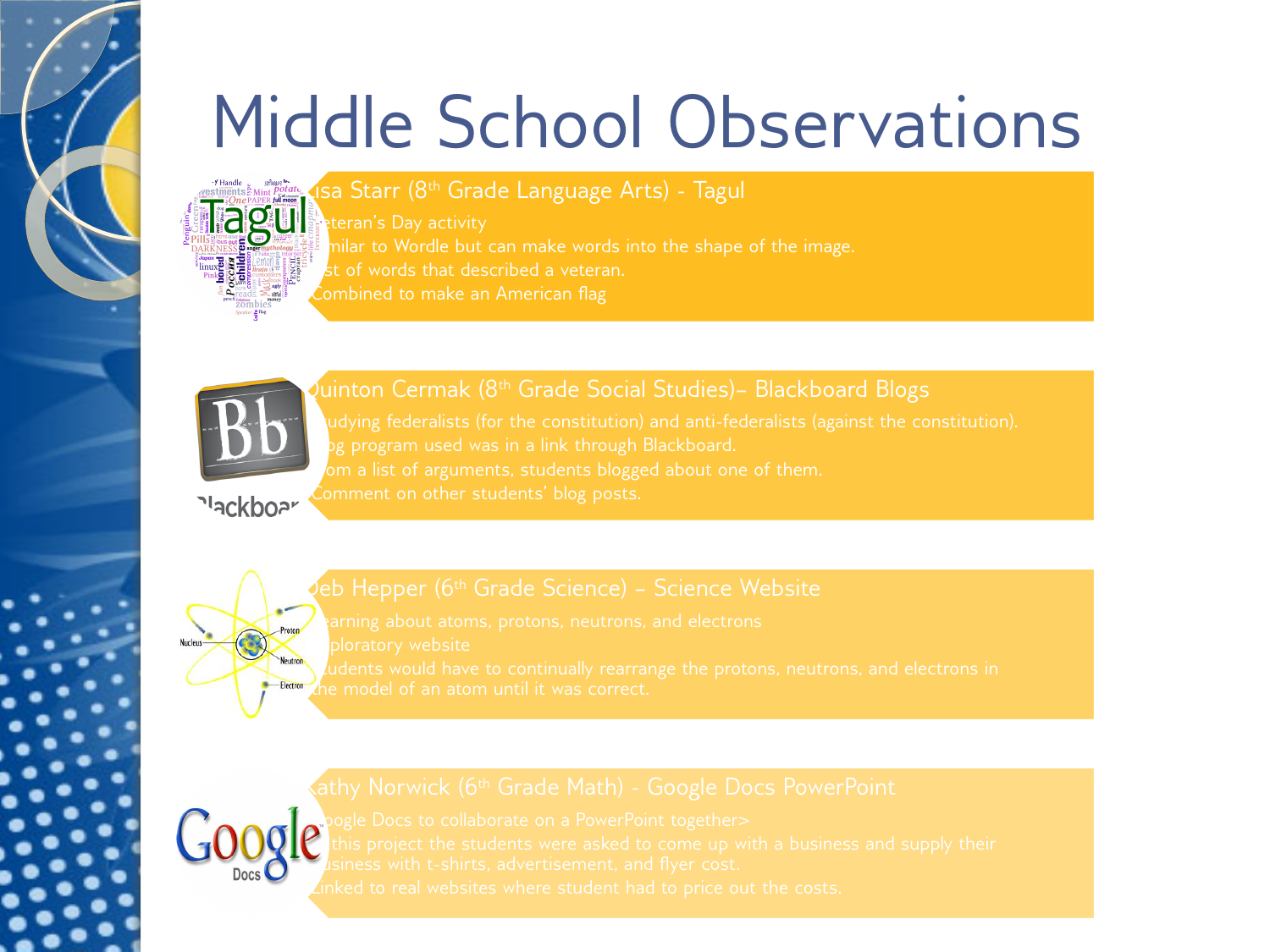

# Middle School Observations
Lisa Starr (8th Grade Language Arts) - Tagul
Veteran’s Day activity
Similar to Wordle but can make words into the shape of the image.
List of words that described a veteran.
Combined to make an American flag
Quinton Cermak (8th Grade Social Studies)– Blackboard Blogs
Studying federalists (for the constitution) and anti-federalists (against the constitution).
Blog program used was in a link through Blackboard.
From a list of arguments, students blogged about one of them.
Comment on other students’ blog posts.
Deb Hepper (6th Grade Science) – Science Website
Learning about atoms, protons, neutrons, and electrons
Exploratory website
Students would have to continually rearrange the protons, neutrons, and electrons in the model of an atom until it was correct.
Kathy Norwick (6th Grade Math) - Google Docs PowerPoint
Google Docs to collaborate on a PowerPoint together>
In this project the students were asked to come up with a business and supply their business with t-shirts, advertisement, and flyer cost.
Linked to real websites where student had to price out the costs.